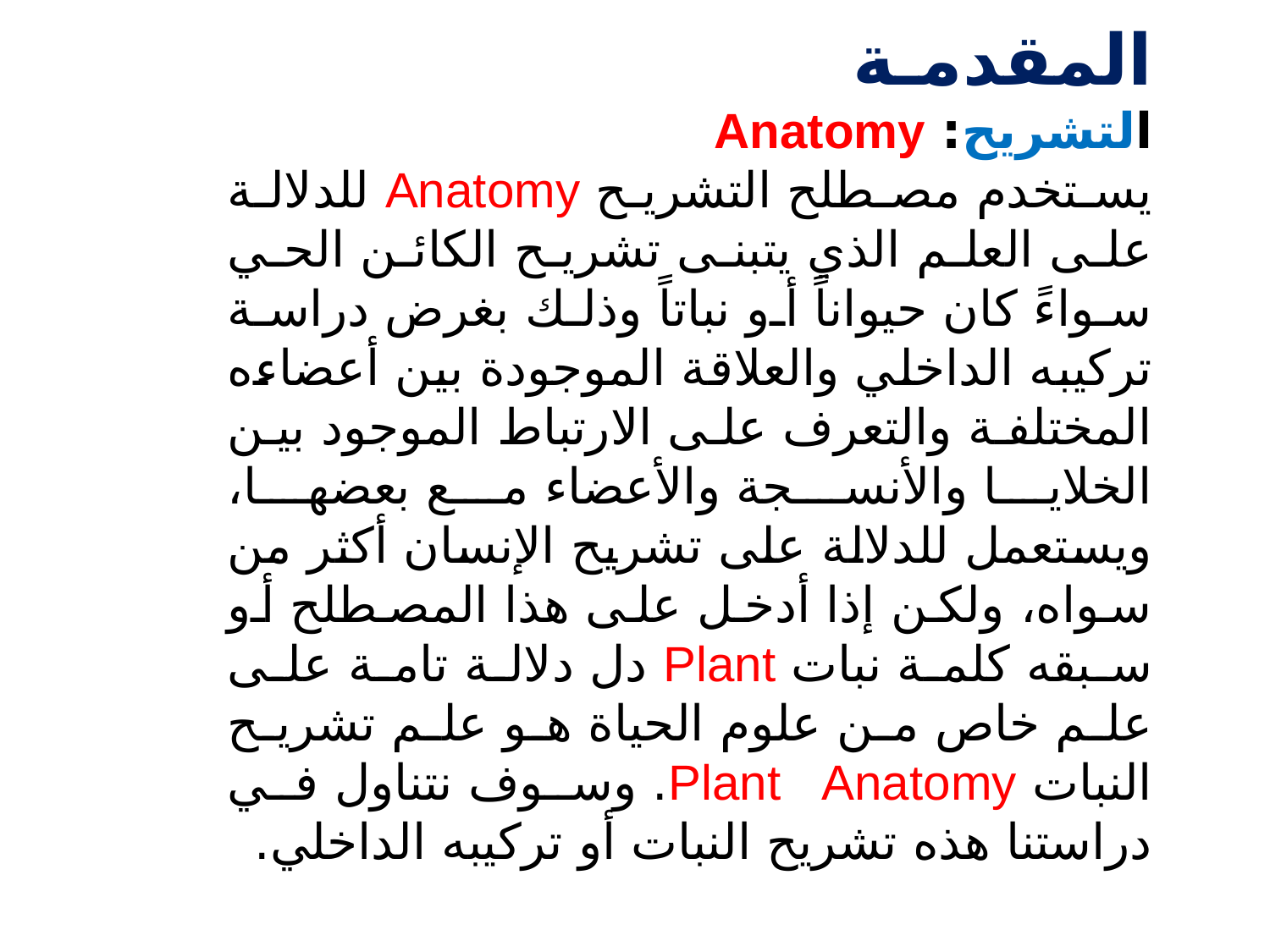

المقدمـة
التشريح: Anatomy
يستخدم مصطلح التشريح Anatomy للدلالة على العلم الذي يتبنى تشريح الكائن الحي سواءً كان حيواناً أو نباتاً وذلك بغرض دراسة تركيبه الداخلي والعلاقة الموجودة بين أعضاءه المختلفة والتعرف على الارتباط الموجود بين الخلايا والأنسجة والأعضاء مع بعضها، ويستعمل للدلالة على تشريح الإنسان أكثر من سواه، ولكن إذا أدخل على هذا المصطلح أو سبقه كلمة نبات Plant دل دلالة تامة على علم خاص من علوم الحياة هو علم تشريح النبات Plant Anatomy. وسوف نتناول في دراستنا هذه تشريح النبات أو تركيبه الداخلي.